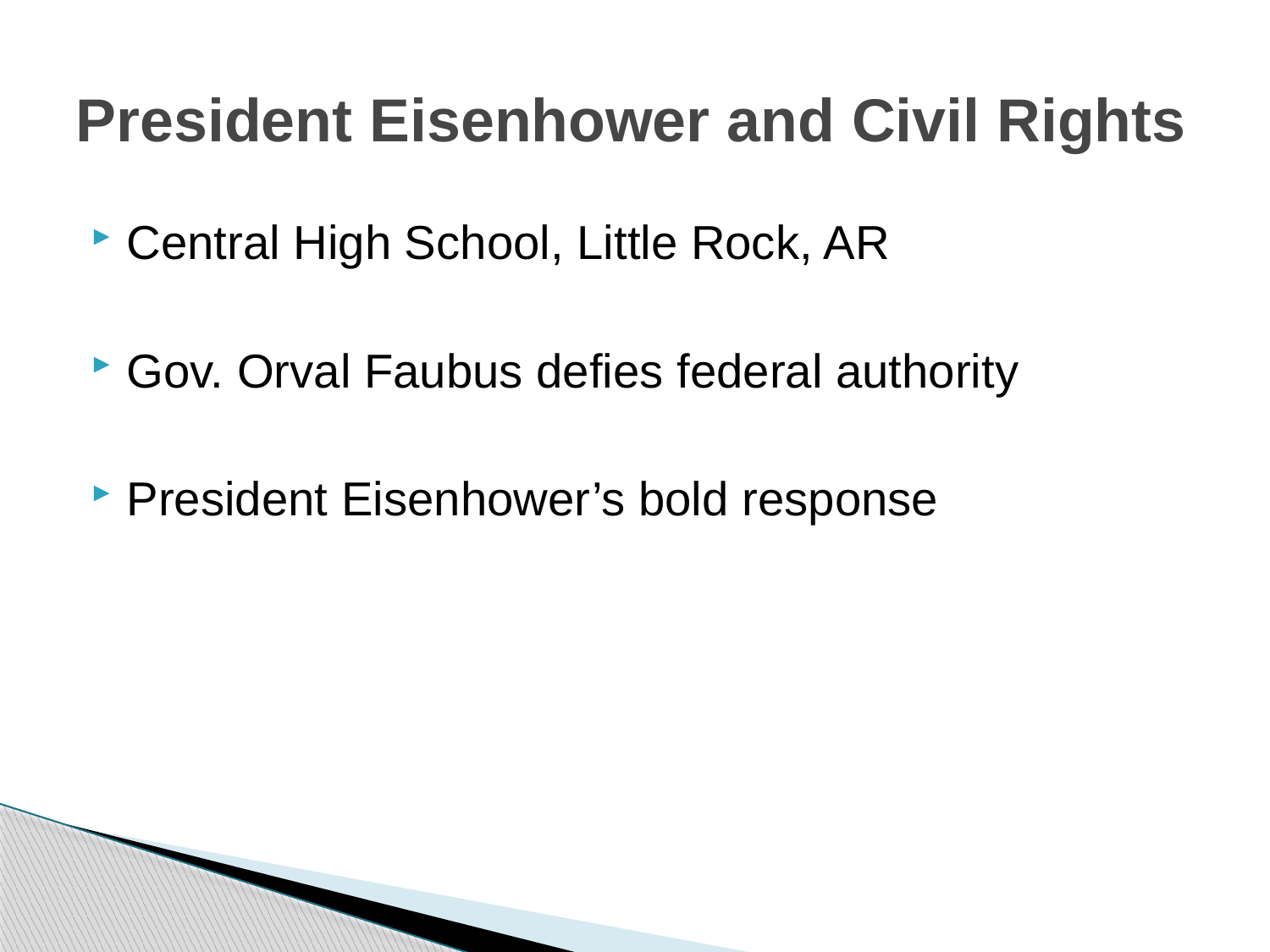

# President Eisenhower and Civil Rights
Central High School, Little Rock, AR

Gov. Orval Faubus defies federal authority

President Eisenhower’s bold response